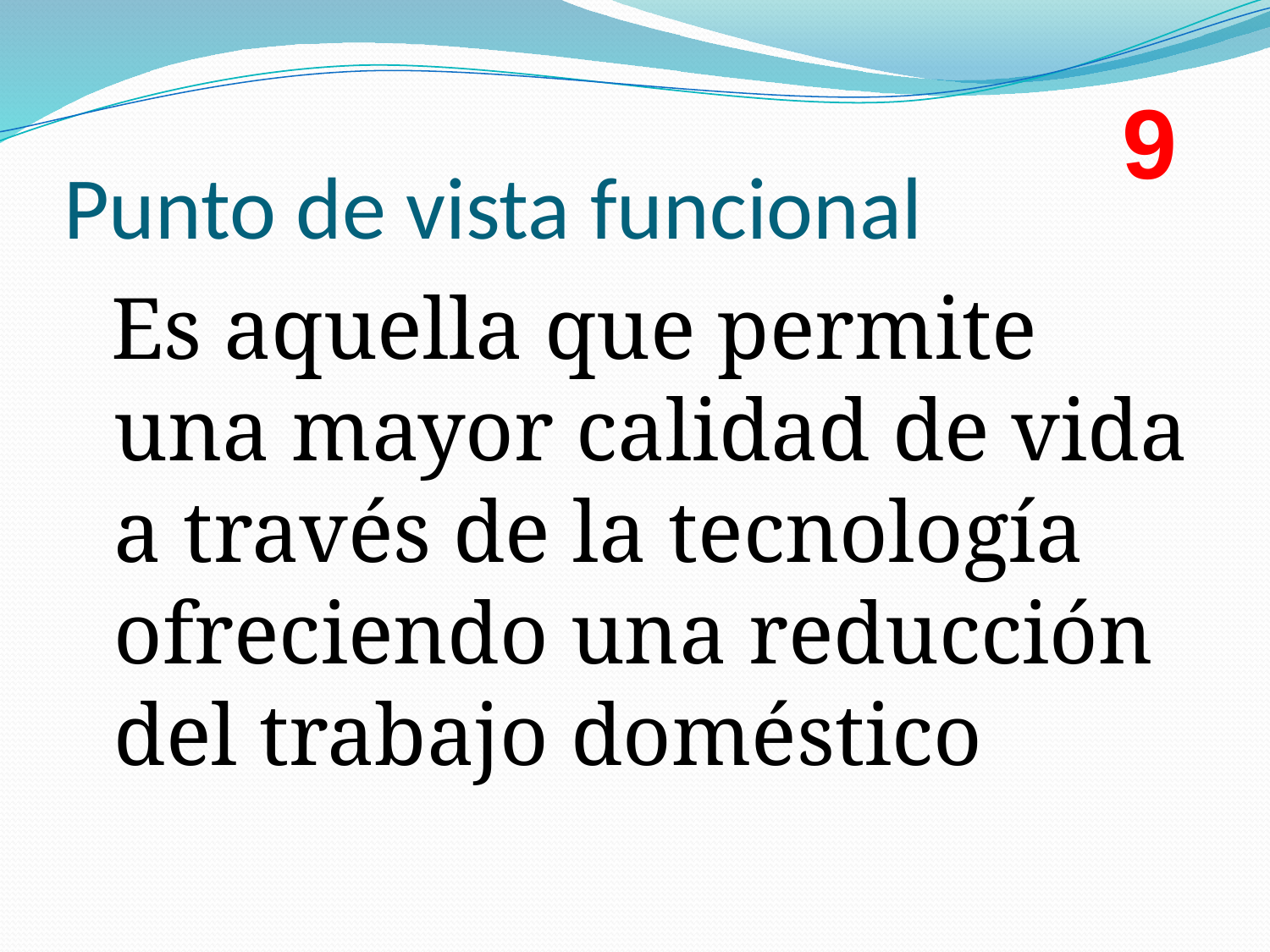

9
# Punto de vista funcional
   Es aquella que permite una mayor calidad de vida a través de la tecnología ofreciendo una reducción del trabajo doméstico